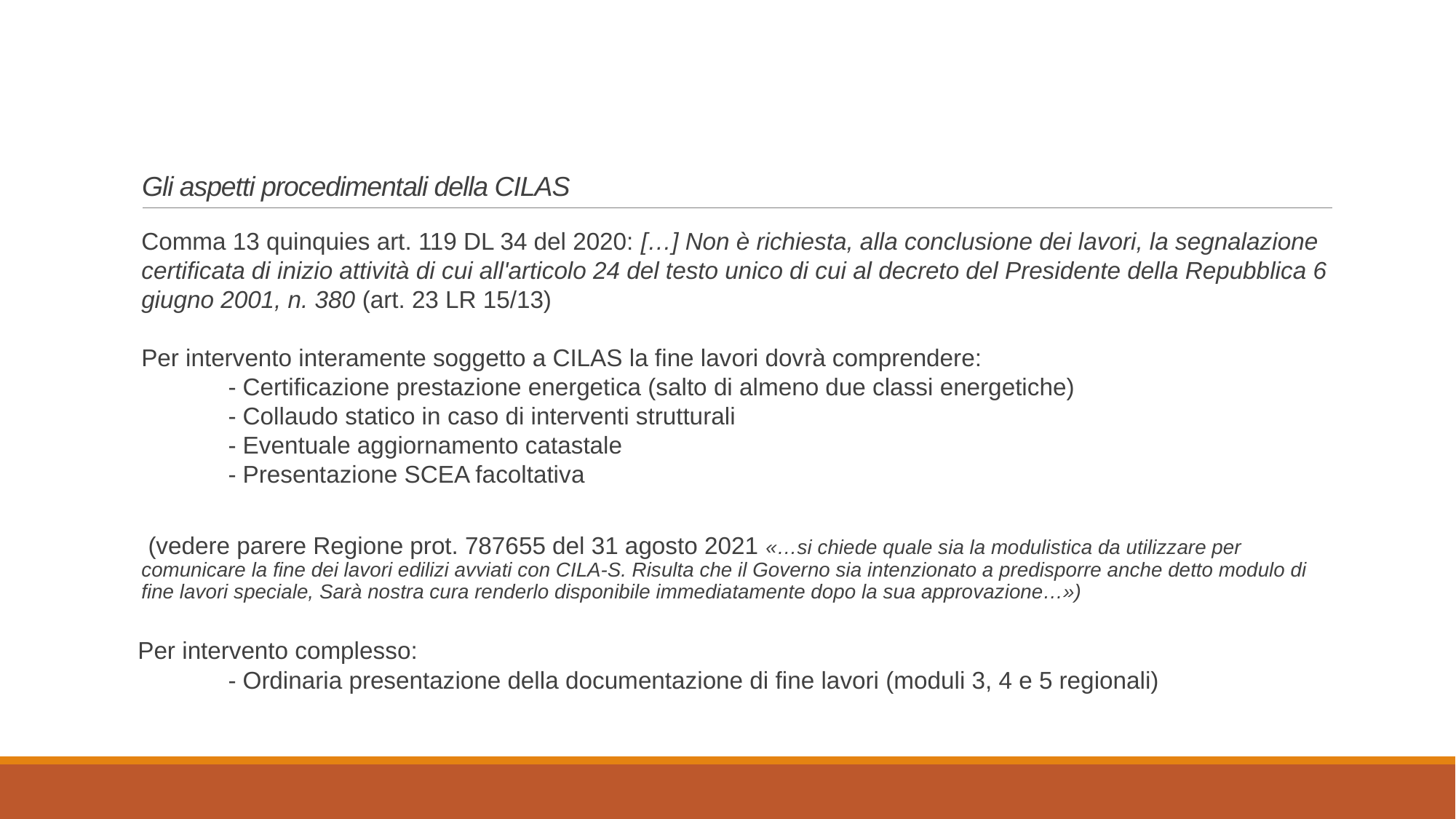

# Gli aspetti procedimentali della CILAS
Comma 13 quinquies art. 119 DL 34 del 2020: […] Non è richiesta, alla conclusione dei lavori, la segnalazione certificata di inizio attività di cui all'articolo 24 del testo unico di cui al decreto del Presidente della Repubblica 6 giugno 2001, n. 380 (art. 23 LR 15/13)

Per intervento interamente soggetto a CILAS la fine lavori dovrà comprendere:
	- Certificazione prestazione energetica (salto di almeno due classi energetiche)
	- Collaudo statico in caso di interventi strutturali
	- Eventuale aggiornamento catastale
	- Presentazione SCEA facoltativa

 (vedere parere Regione prot. 787655 del 31 agosto 2021 «…si chiede quale sia la modulistica da utilizzare per comunicare la fine dei lavori edilizi avviati con CILA-S. Risulta che il Governo sia intenzionato a predisporre anche detto modulo di fine lavori speciale, Sarà nostra cura renderlo disponibile immediatamente dopo la sua approvazione…»)

 Per intervento complesso:
 	- Ordinaria presentazione della documentazione di fine lavori (moduli 3, 4 e 5 regionali)